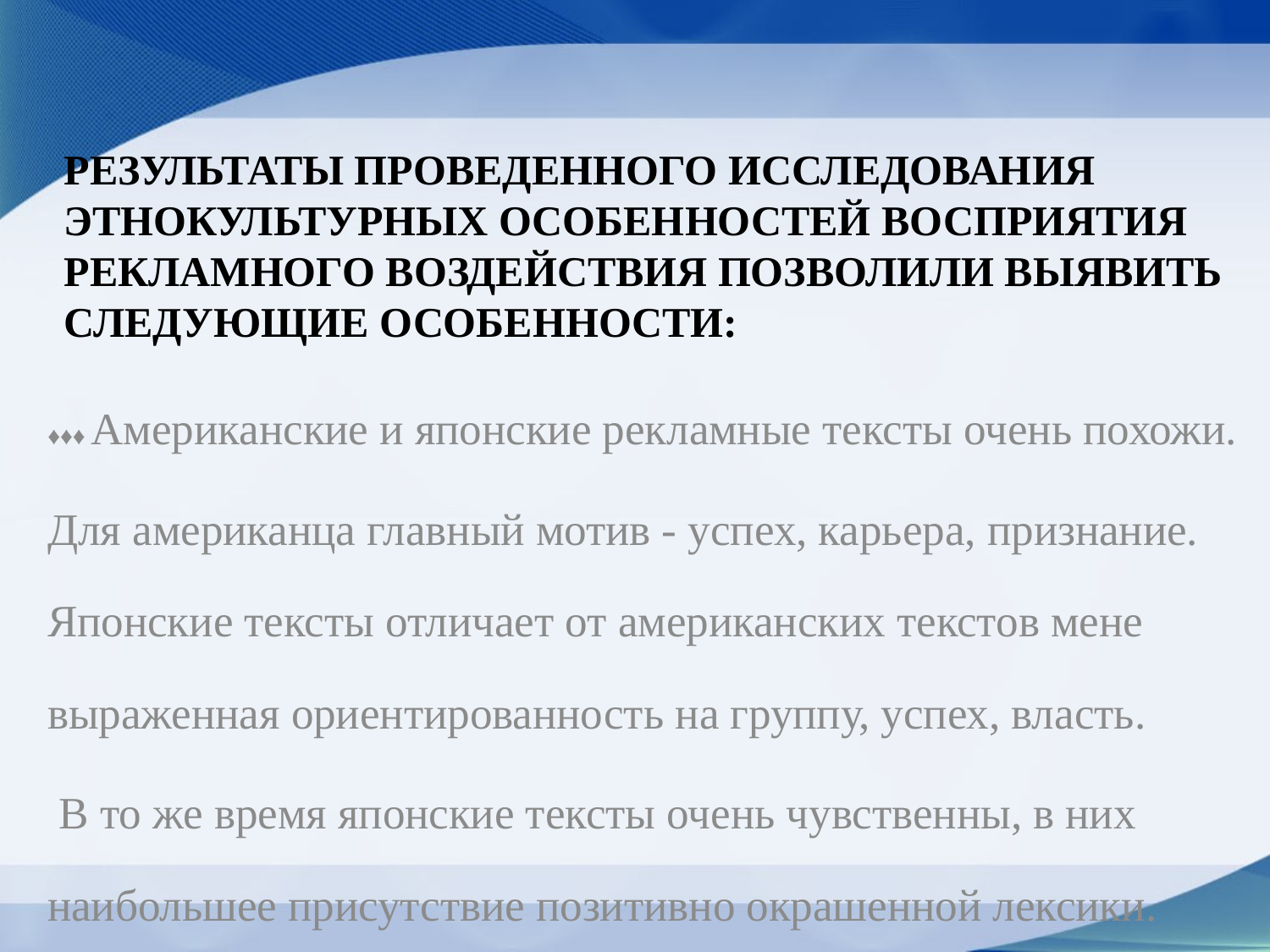

# Результаты проведенного исследования этнокультурных особенностей восприятия рекламного воздействия позволили выявить следующие особенности:
♦♦♦ Американские и японские рекламные тексты очень похожи.
Для американца главный мотив - успех, карьера, признание. Японские тексты отличает от американских текстов мене выраженная ориентированность на группу, успех, власть.
 В то же время японские тексты очень чувственны, в них наибольшее присутствие позитивно окрашенной лексики.